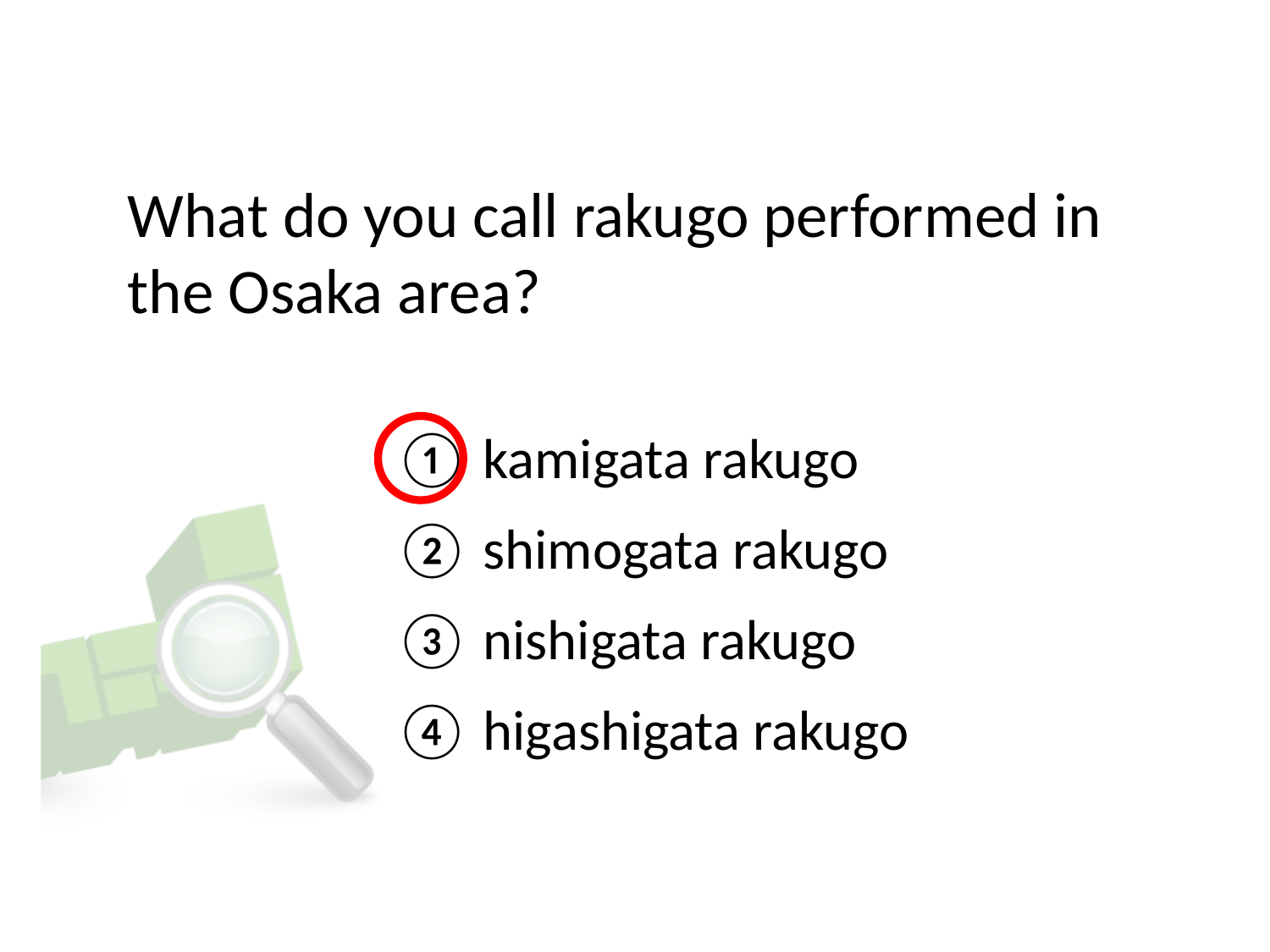

# What do you call rakugo performed in the Osaka area?
① kamigata rakugo
② shimogata rakugo
③ nishigata rakugo
④ higashigata rakugo